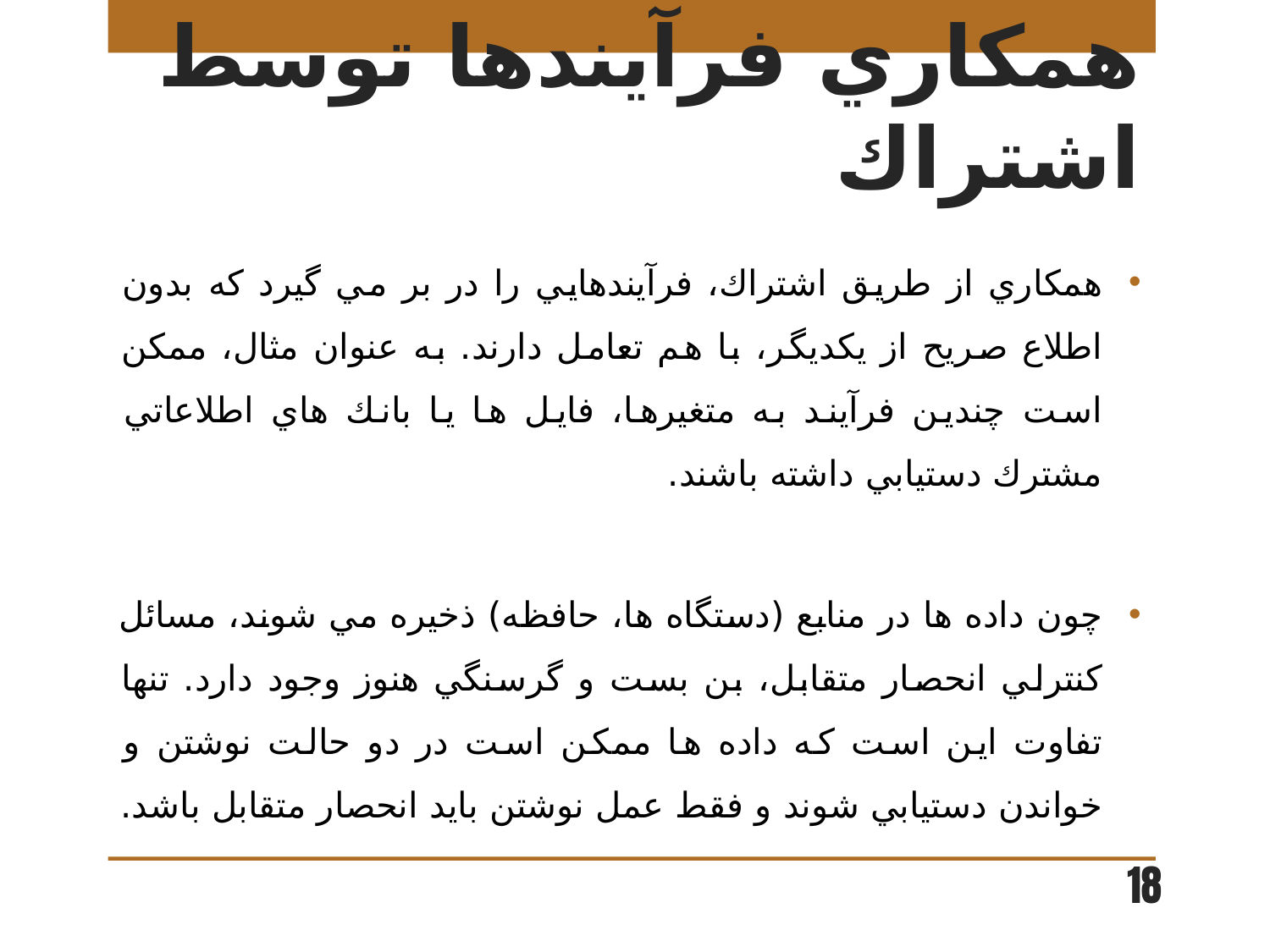

# همكاري فرآيندها توسط اشتراك
همكاري از طريق اشتراك، فرآيندهايي را در بر مي گيرد كه بدون اطلاع صريح از يكديگر، با هم تعامل دارند. به عنوان مثال، ممكن است چندين فرآيند به متغيرها، فايل ها يا بانك هاي اطلاعاتي مشترك دستيابي داشته باشند.

چون داده ها در منابع (دستگاه ها، حافظه) ذخيره مي شوند، مسائل كنترلي انحصار متقابل، بن بست و گرسنگي هنوز وجود دارد. تنها تفاوت اين است كه داده ها ممكن است در دو حالت نوشتن و خواندن دستيابي شوند و فقط عمل نوشتن بايد انحصار متقابل باشد.

18